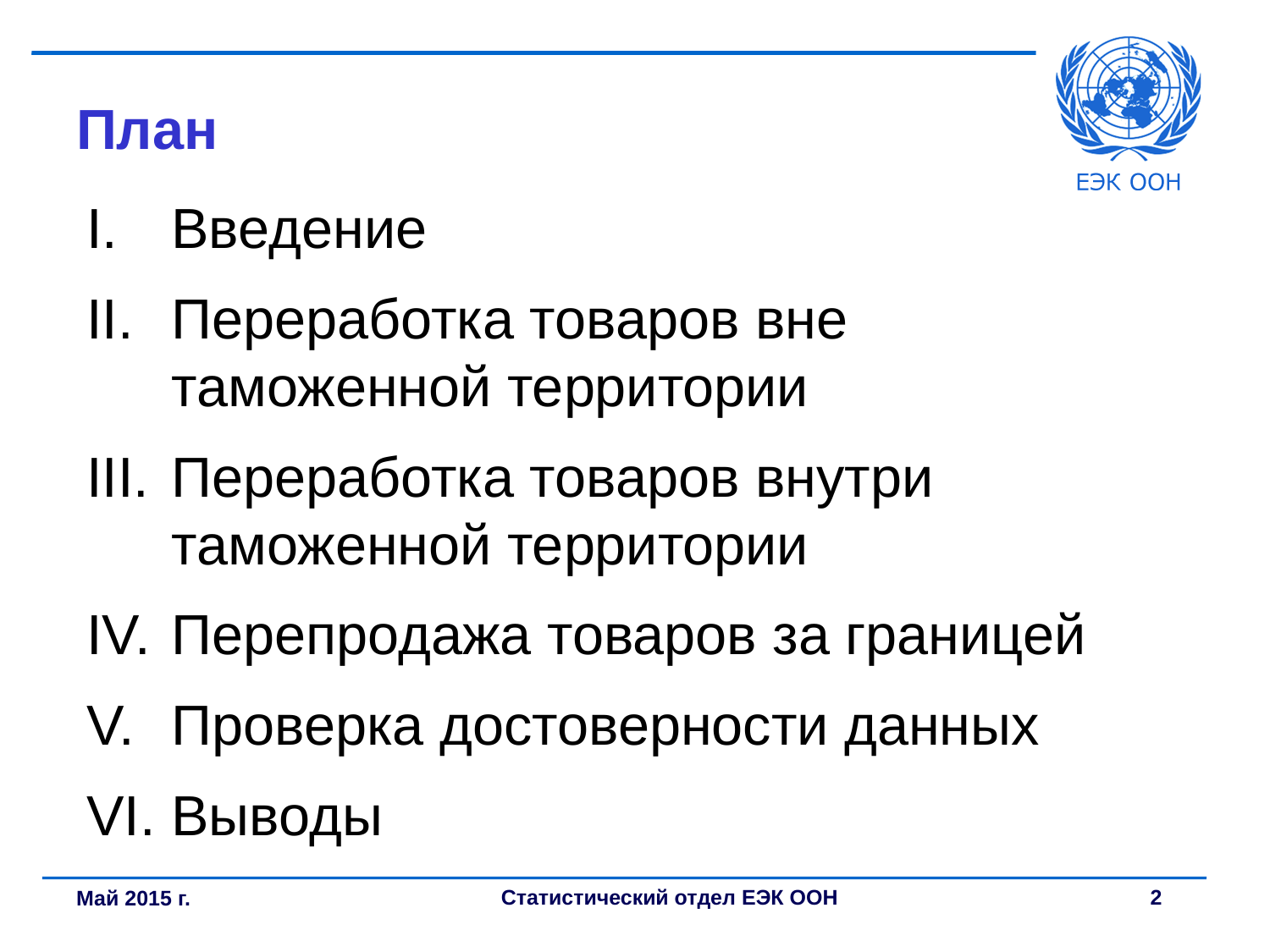

# План
Введение
Переработка товаров вне таможенной территории
Переработка товаров внутри таможенной территории
Перепродажа товаров за границей
Проверка достоверности данных
Выводы
Май 2015 г.